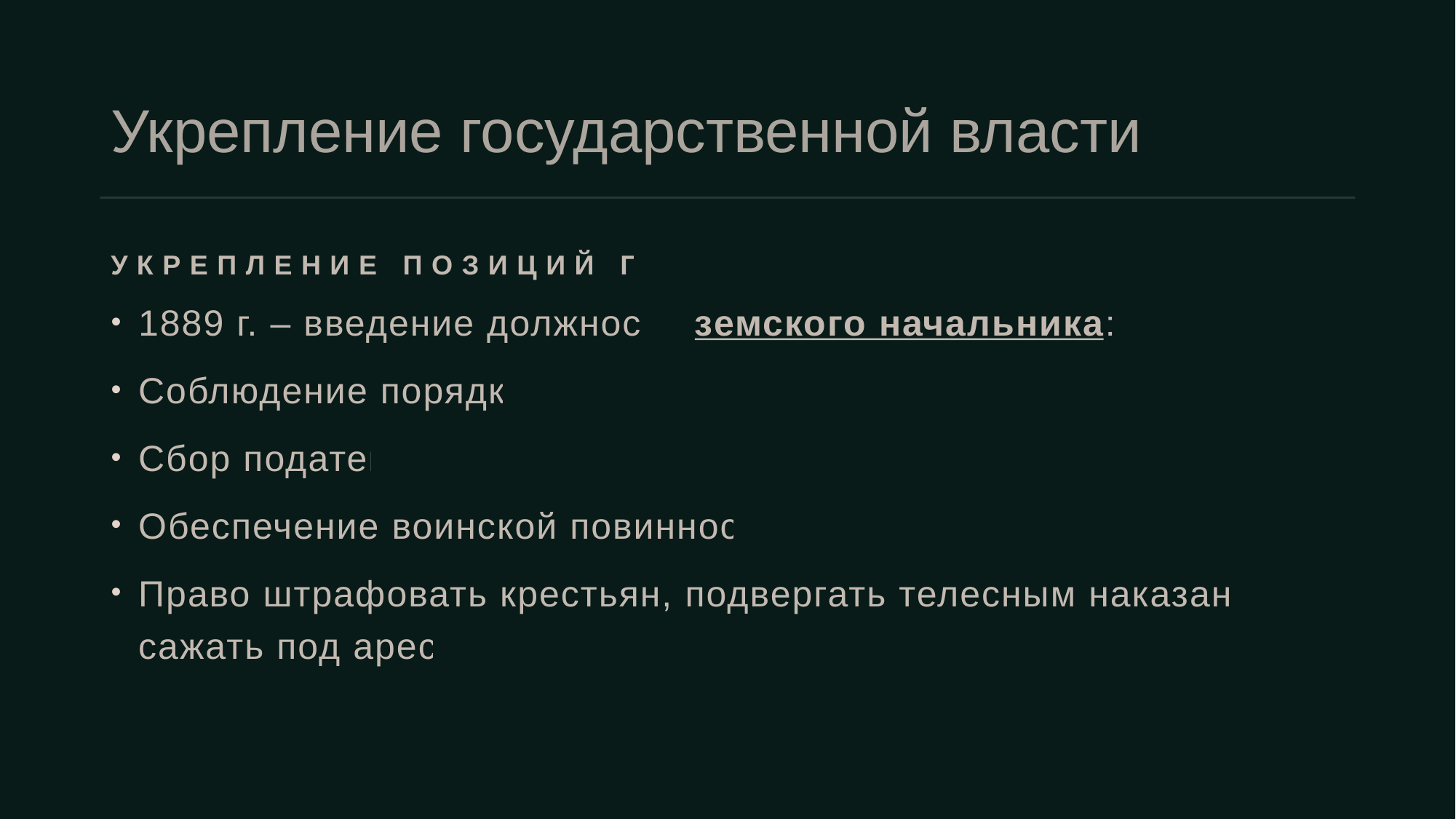

# Укрепление государственной власти
Укрепление позиций помещиков
1889 г. – введение должности земского начальника:
Соблюдение порядка
Сбор податей
Обеспечение воинской повинности
Право штрафовать крестьян, подвергать телесным наказаниям, сажать под арест